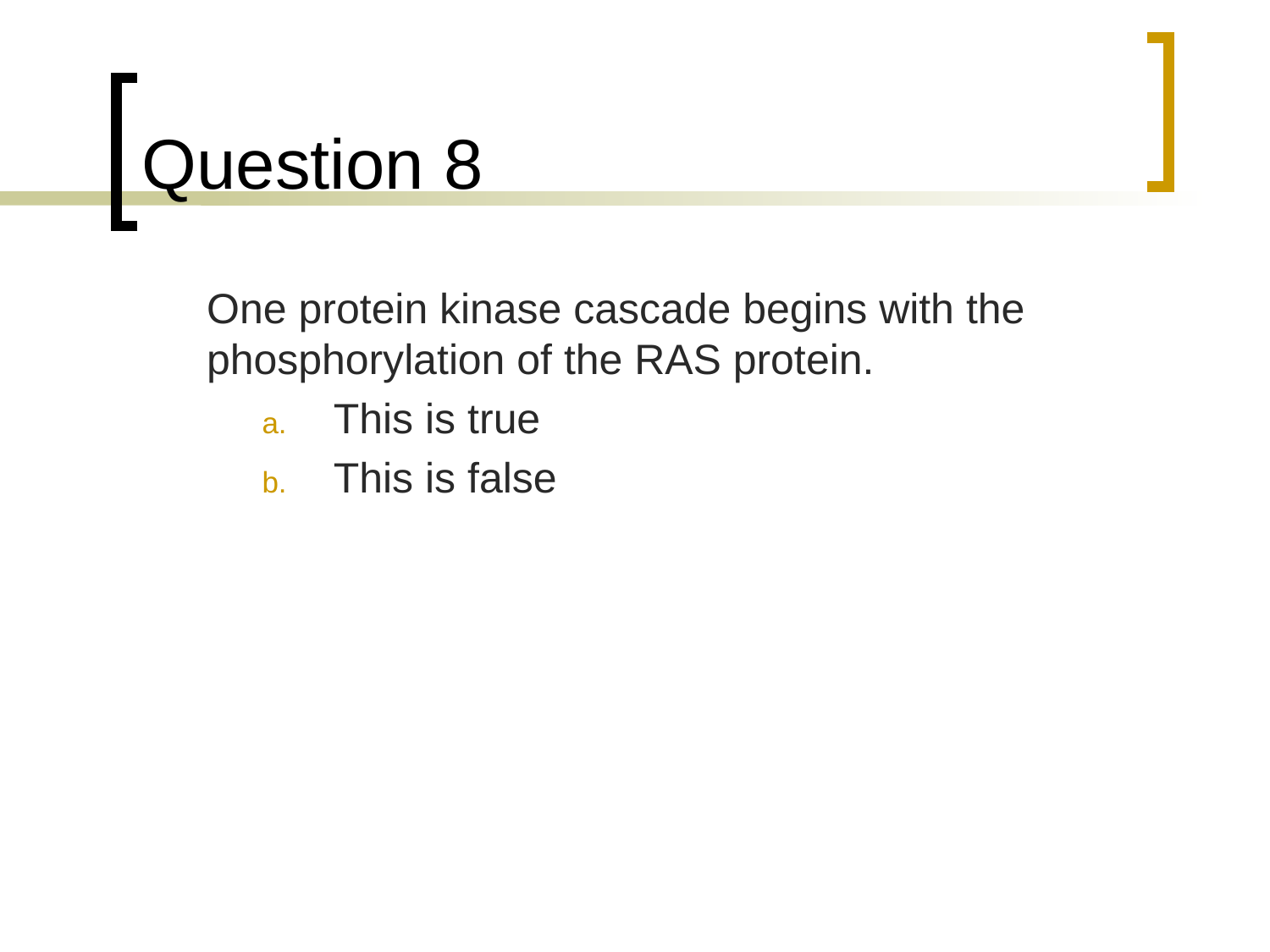

# Question 8
	One protein kinase cascade begins with the phosphorylation of the RAS protein.
This is true
This is false